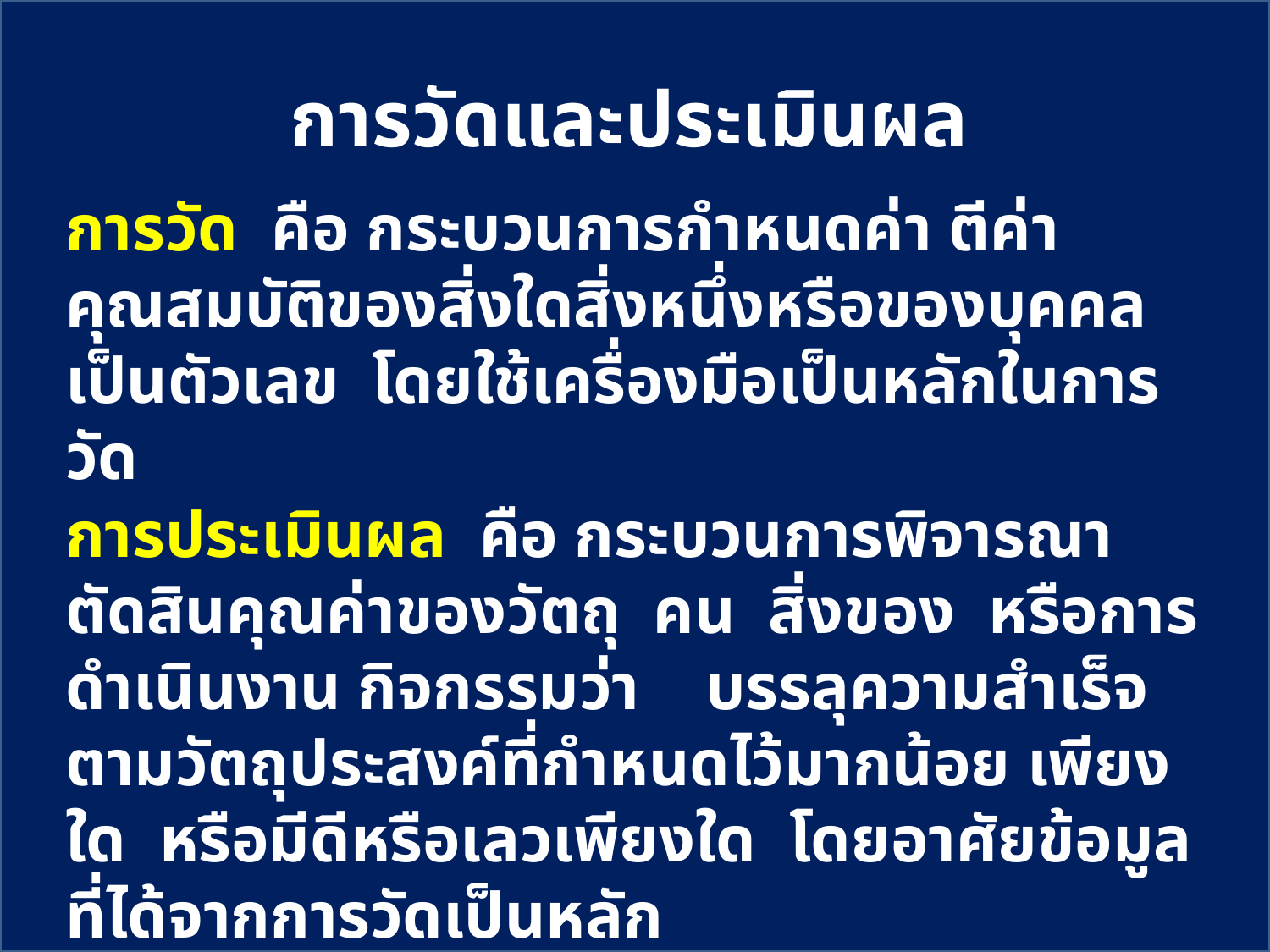

การวัดและประเมินผล
การวัด  คือ กระบวนการกำหนดค่า ตีค่าคุณสมบัติของสิ่งใดสิ่งหนึ่งหรือของบุคคลเป็นตัวเลข  โดยใช้เครื่องมือเป็นหลักในการวัด
การประเมินผล  คือ กระบวนการพิจารณาตัดสินคุณค่าของวัตถุ  คน  สิ่งของ  หรือการดำเนินงาน กิจกรรมว่า    บรรลุความสำเร็จตามวัตถุประสงค์ที่กำหนดไว้มากน้อย เพียงใด  หรือมีดีหรือเลวเพียงใด  โดยอาศัยข้อมูลที่ได้จากการวัดเป็นหลัก